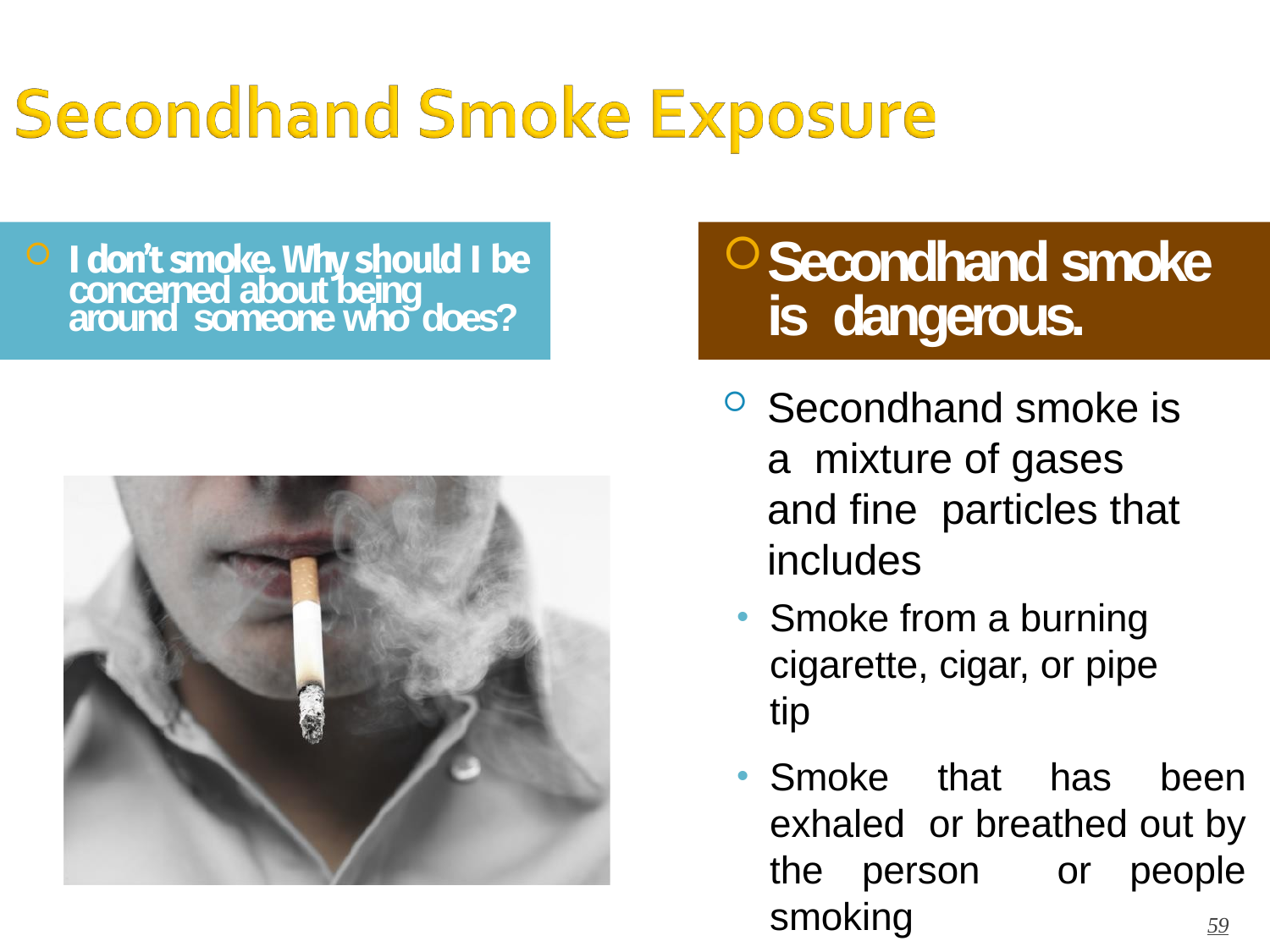

I don’t smoke. Why should I be
# Secondhand smoke is  dangerous.
concerned about being around  someone who does?
Secondhand smoke is a  mixture of gases and fine  particles that includes
Smoke from a burning
cigarette, cigar, or pipe tip
Smoke that has been exhaled  or breathed out by the person  or people smoking

59